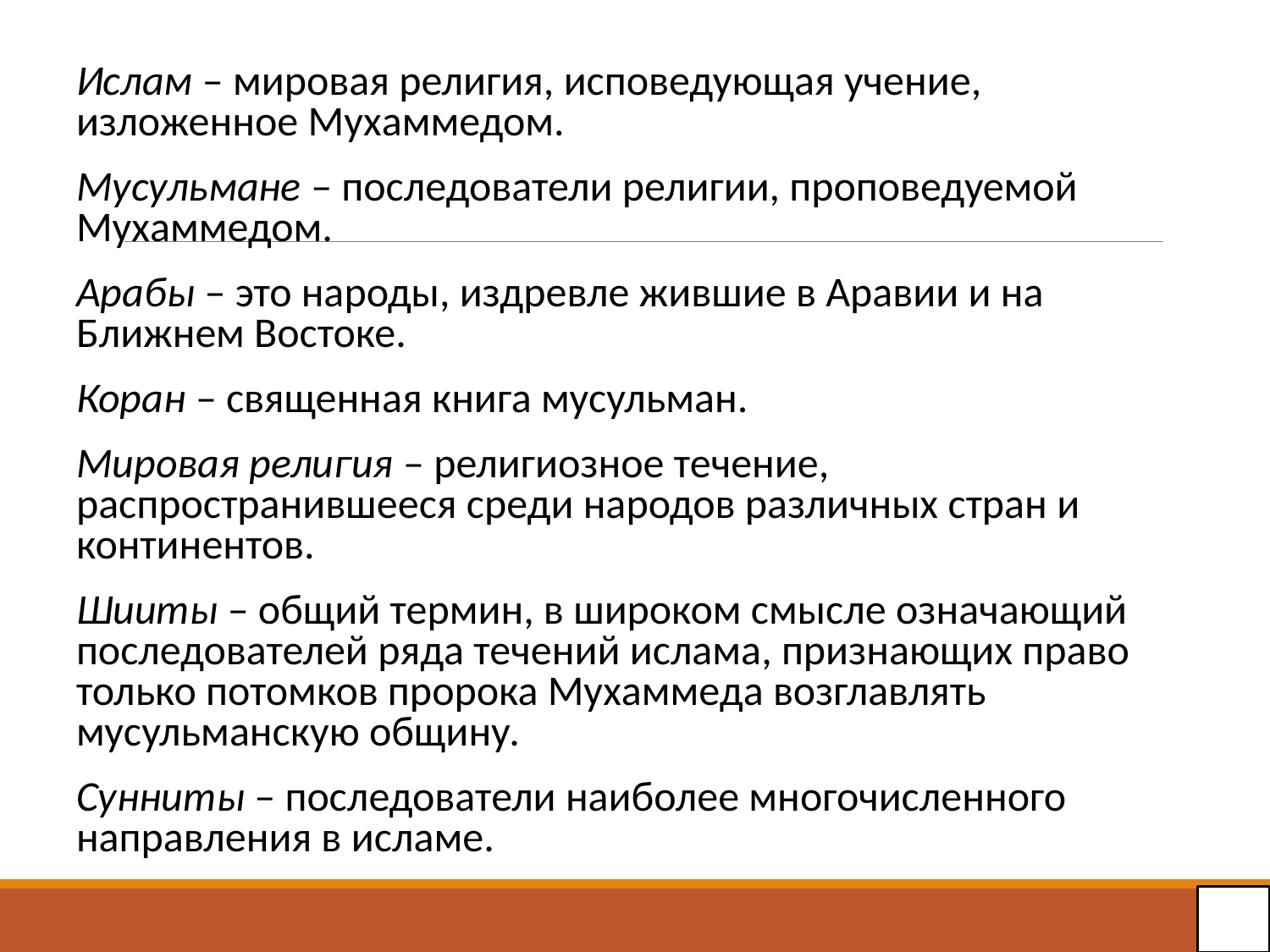

Ислам – мировая религия, исповедующая учение, изложенное Мухаммедом.
Мусульмане – последователи религии, проповедуемой Мухаммедом.
Арабы – это народы, издревле жившие в Аравии и на Ближнем Востоке.
Коран – священная книга мусульман.
Мировая религия – религиозное течение, распространившееся среди народов различных стран и континентов.
Шииты – общий термин, в широком смысле означающий последователей ряда течений ислама, признающих право только потомков пророка Мухаммеда возглавлять мусульманскую общину.
Сунниты – последователи наиболее многочисленного направления в исламе.

21